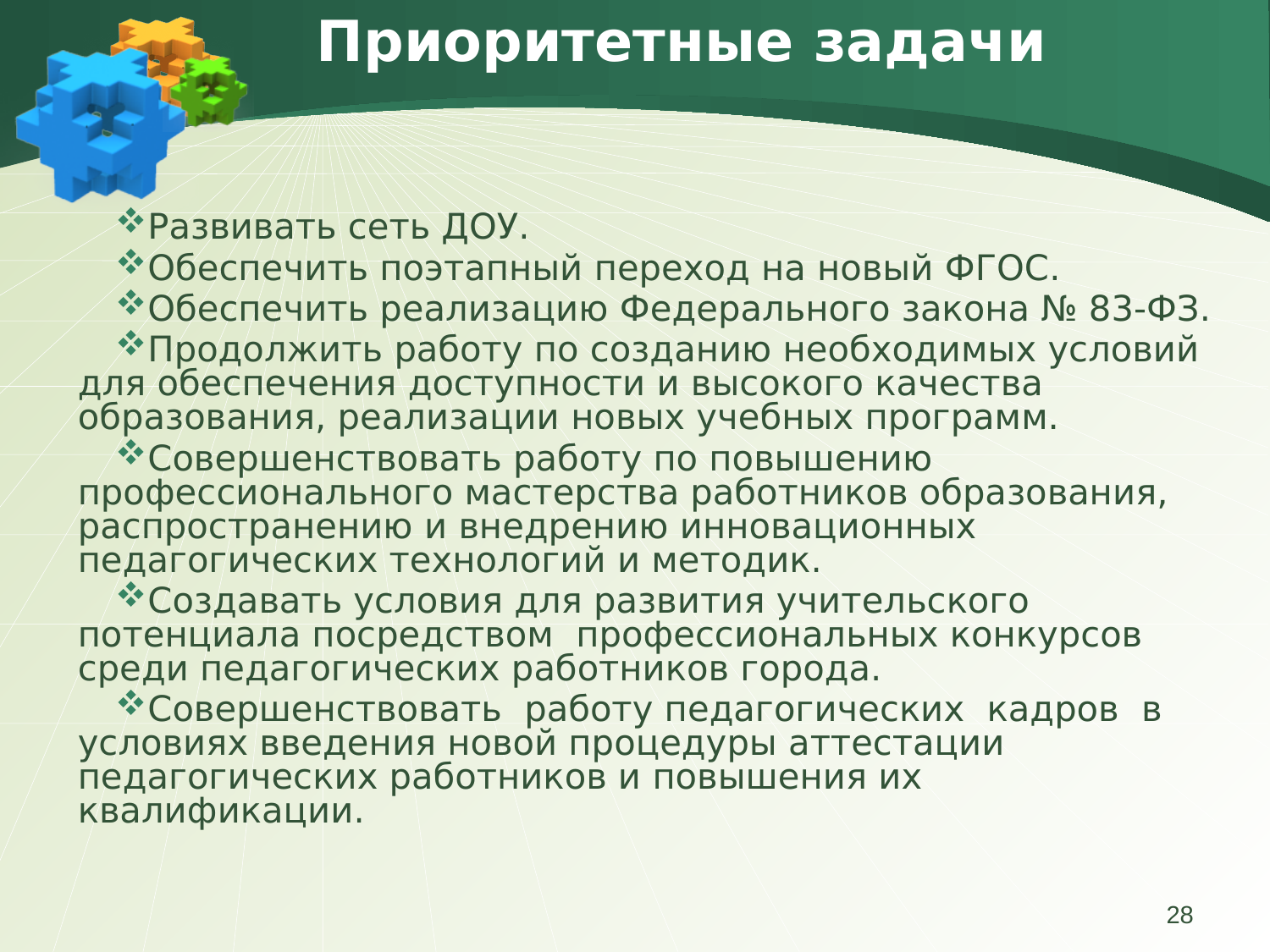

# Приоритетные задачи
Развивать сеть ДОУ.
Обеспечить поэтапный переход на новый ФГОС.
Обеспечить реализацию Федерального закона № 83-ФЗ.
Продолжить работу по созданию необходимых условий для обеспечения доступности и высокого качества образования, реализации новых учебных программ.
Совершенствовать работу по повышению профессионального мастерства работников образования, распространению и внедрению инновационных педагогических технологий и методик.
Создавать условия для развития учительского потенциала посредством  профессиональных конкурсов среди педагогических работников города.
Совершенствовать  работу педагогических  кадров  в  условиях введения новой процедуры аттестации педагогических работников и повышения их квалификации.
28